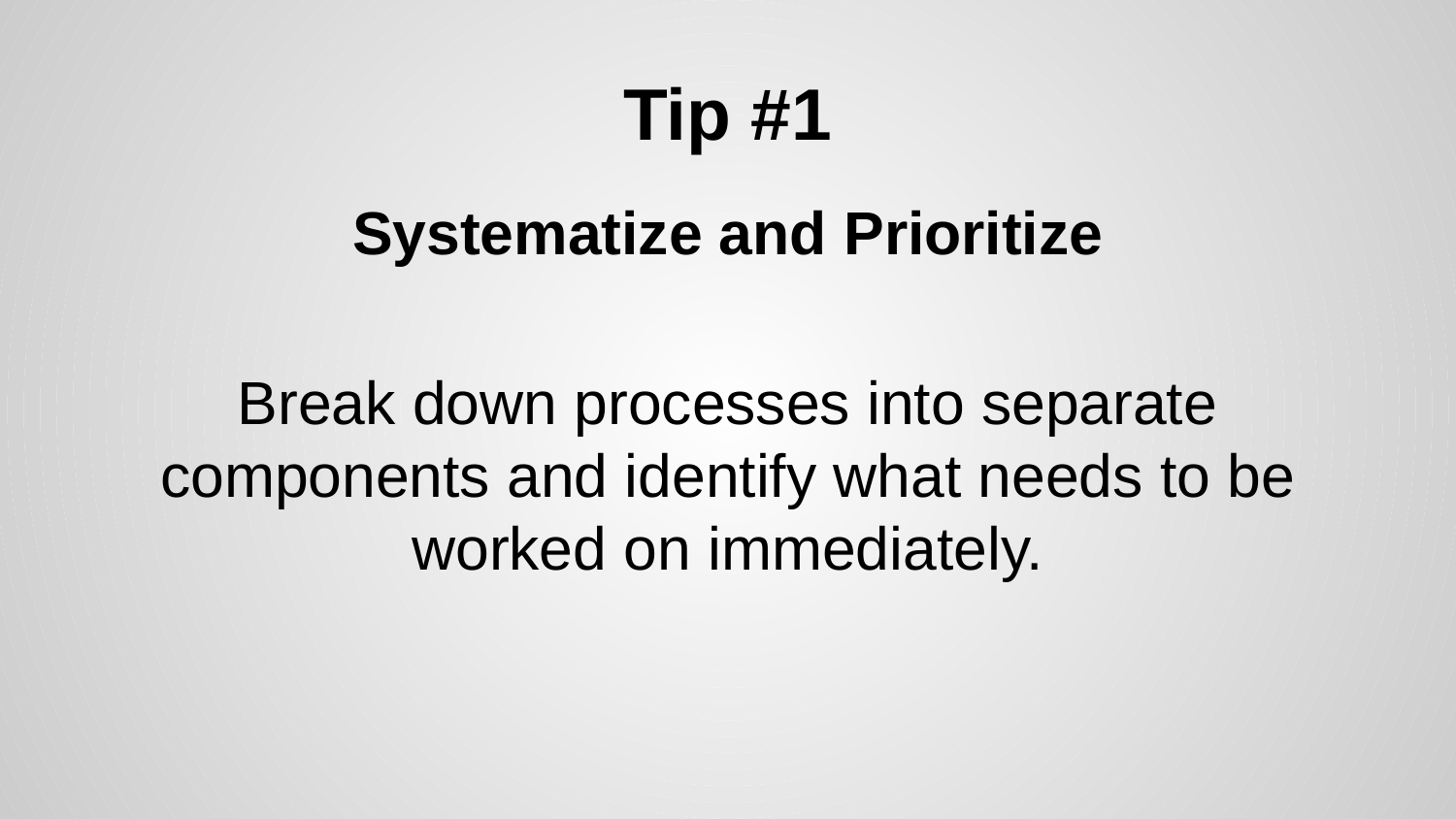

# Tip #1
Systematize and Prioritize

Break down processes into separate components and identify what needs to be worked on immediately.